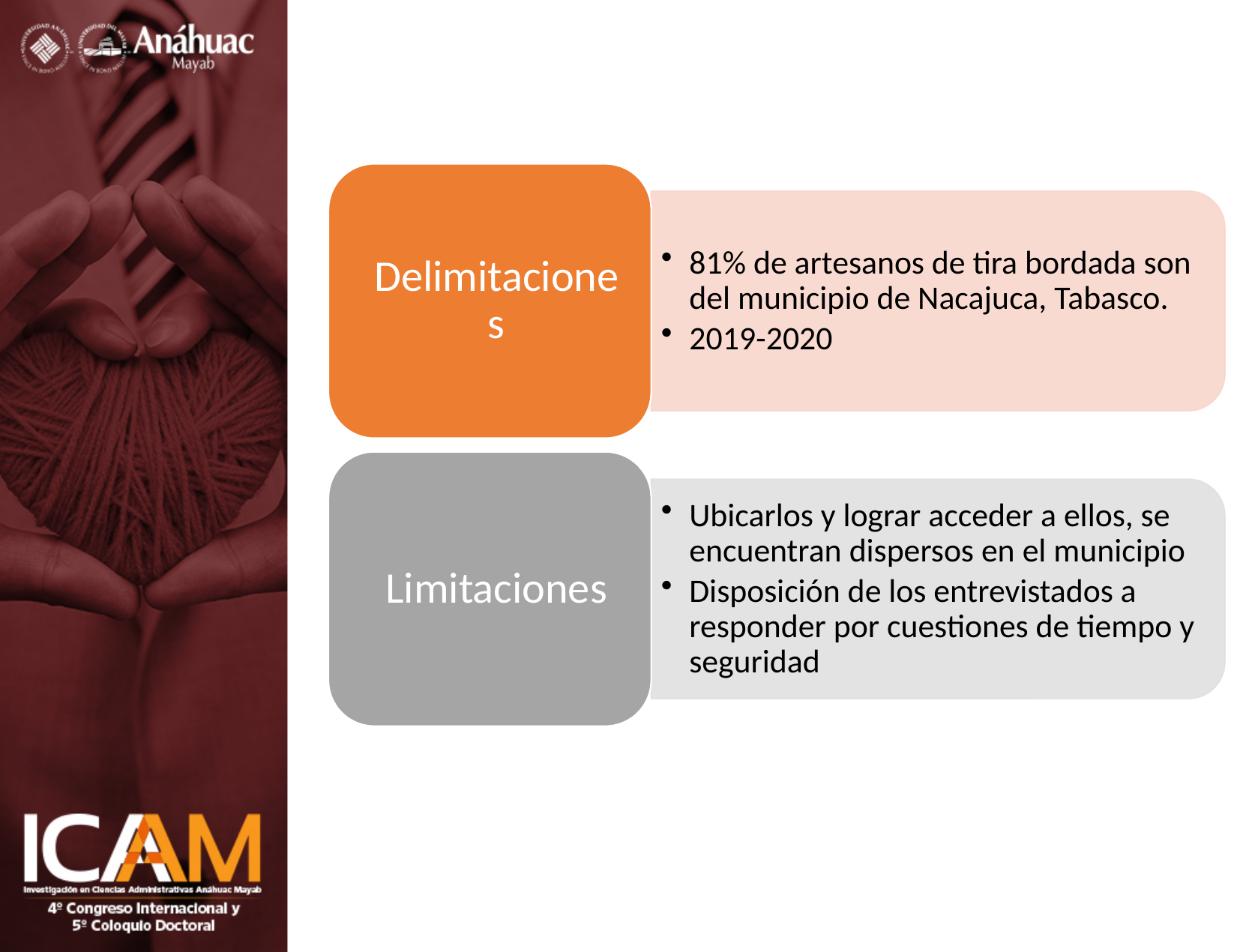

81% de artesanos de tira bordada son del municipio de Nacajuca, Tabasco.
2019-2020
Delimitaciones
Ubicarlos y lograr acceder a ellos, se encuentran dispersos en el municipio
Disposición de los entrevistados a responder por cuestiones de tiempo y seguridad
Limitaciones